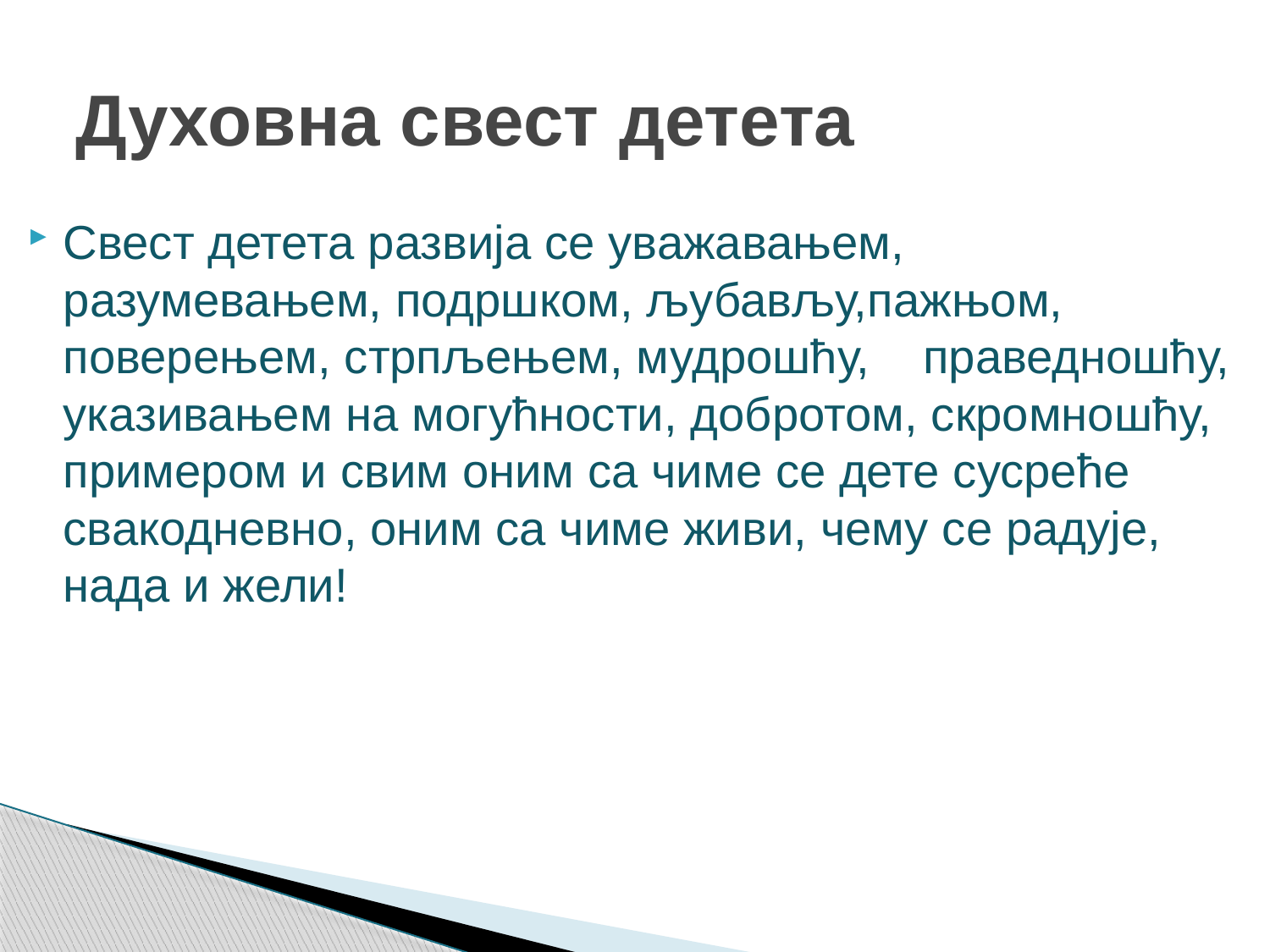

# Духовна свест детета
Свест детета развија се уважавањем, разумевањем, подршком, љубављу,пажњом, поверењем, стрпљењем, мудрошћу,    праведношћу, указивањем на могућности, добротом, скромношћу, примером и свим оним са чиме се дете сусреће свакодневно, оним са чиме живи, чему се радује, нада и жели!